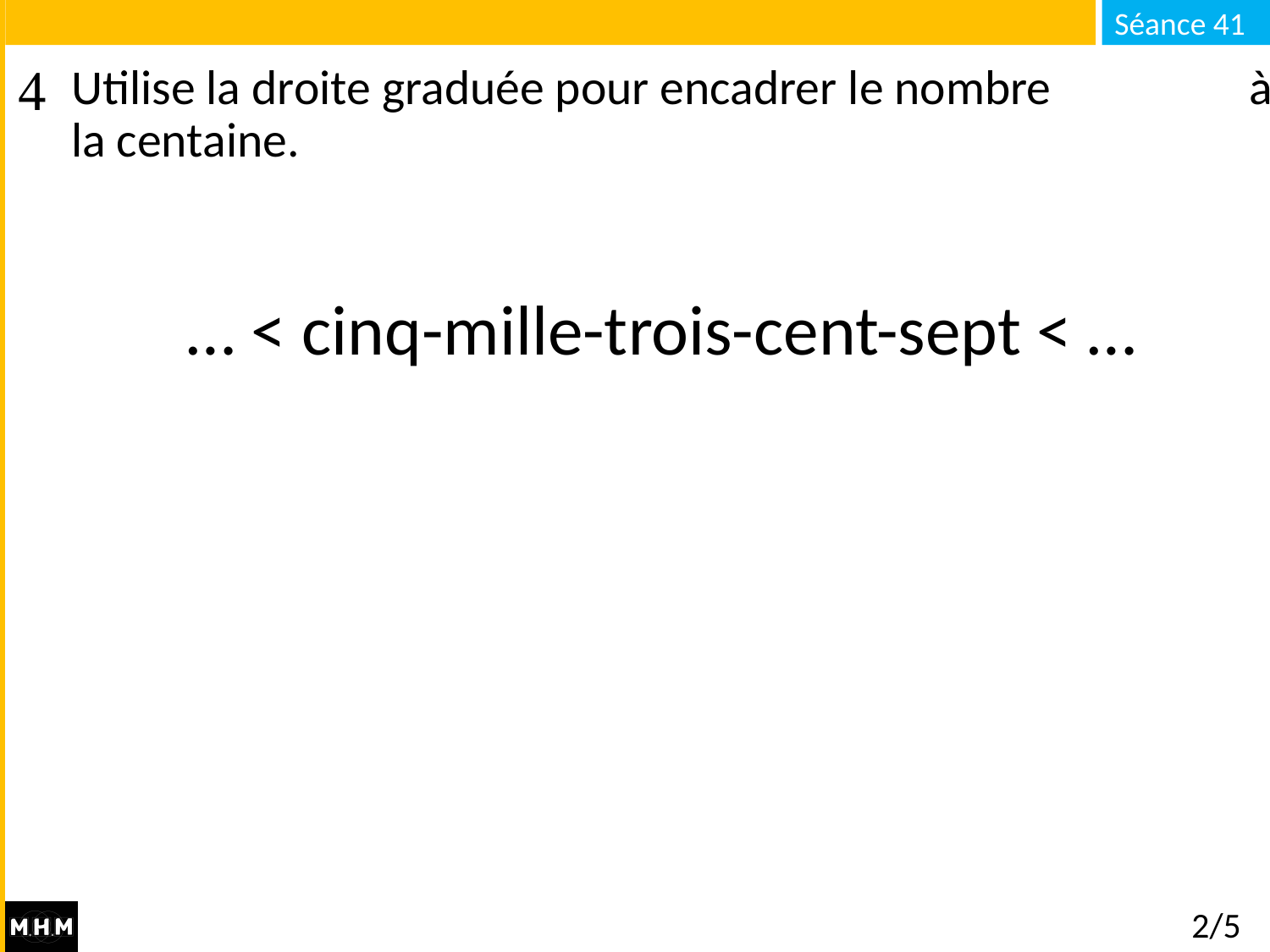

# Utilise la droite graduée pour encadrer le nombre                  à la centaine.
… < cinq-mille-trois-cent-sept < …
2/5